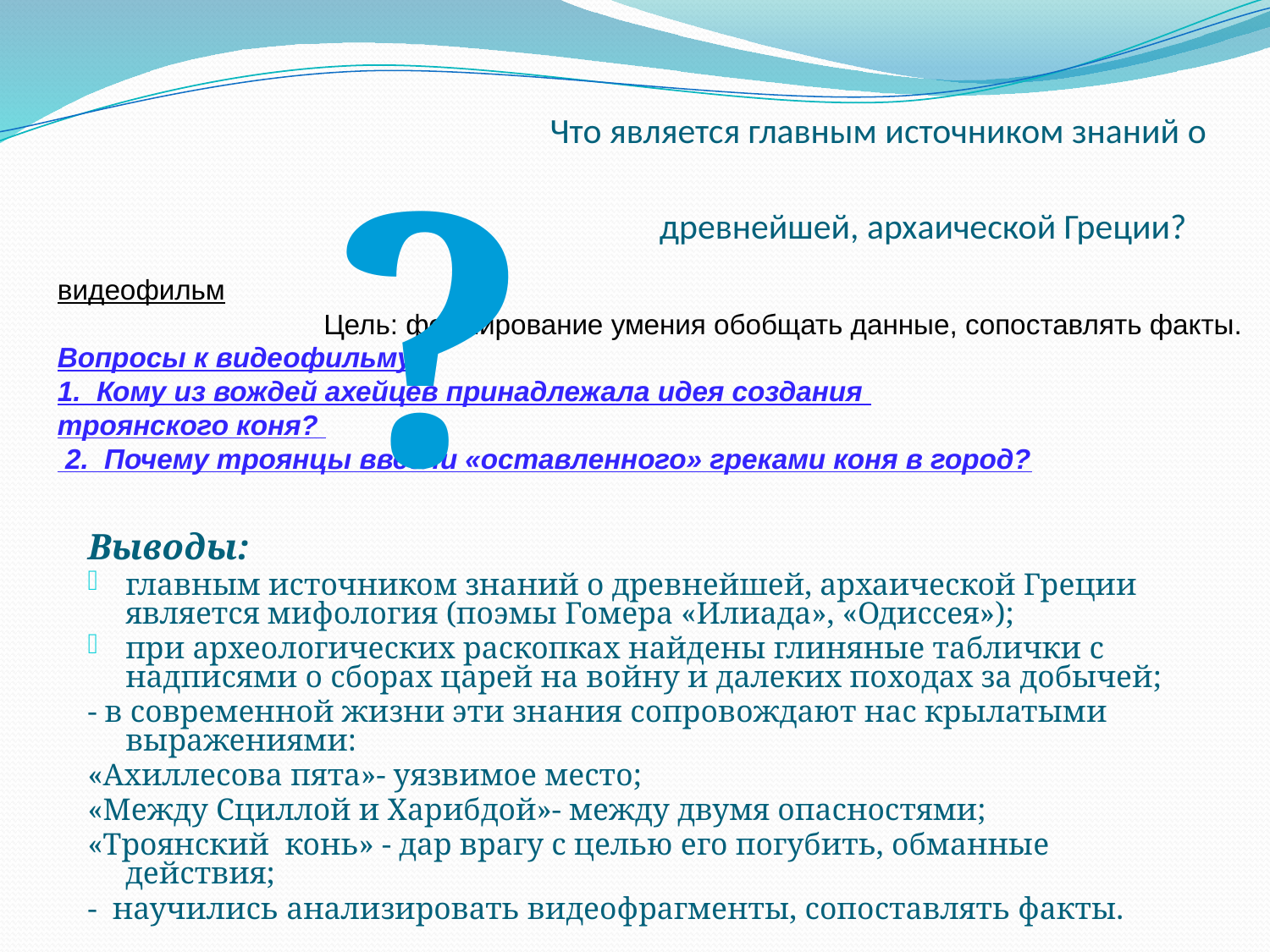

# Что является главным источником знаний о древнейшей, архаической Греции?
?
видеофильм
                                  Цель: формирование умения обобщать данные, сопоставлять факты.
Вопросы к видеофильму:
1.  Кому из вождей ахейцев принадлежала идея создания
троянского коня?
 2.  Почему троянцы ввезли «оставленного» греками коня в город?

Выводы:
главным источником знаний о древнейшей, архаической Греции является мифология (поэмы Гомера «Илиада», «Одиссея»);
при археологических раскопках найдены глиняные таблички с надписями о сборах царей на войну и далеких походах за добычей;
- в современной жизни эти знания сопровождают нас крылатыми выражениями:
«Ахиллесова пята»- уязвимое место;
«Между Сциллой и Харибдой»- между двумя опасностями;
«Троянский  конь» - дар врагу с целью его погубить, обманные действия;
-  научились анализировать видеофрагменты, сопоставлять факты.